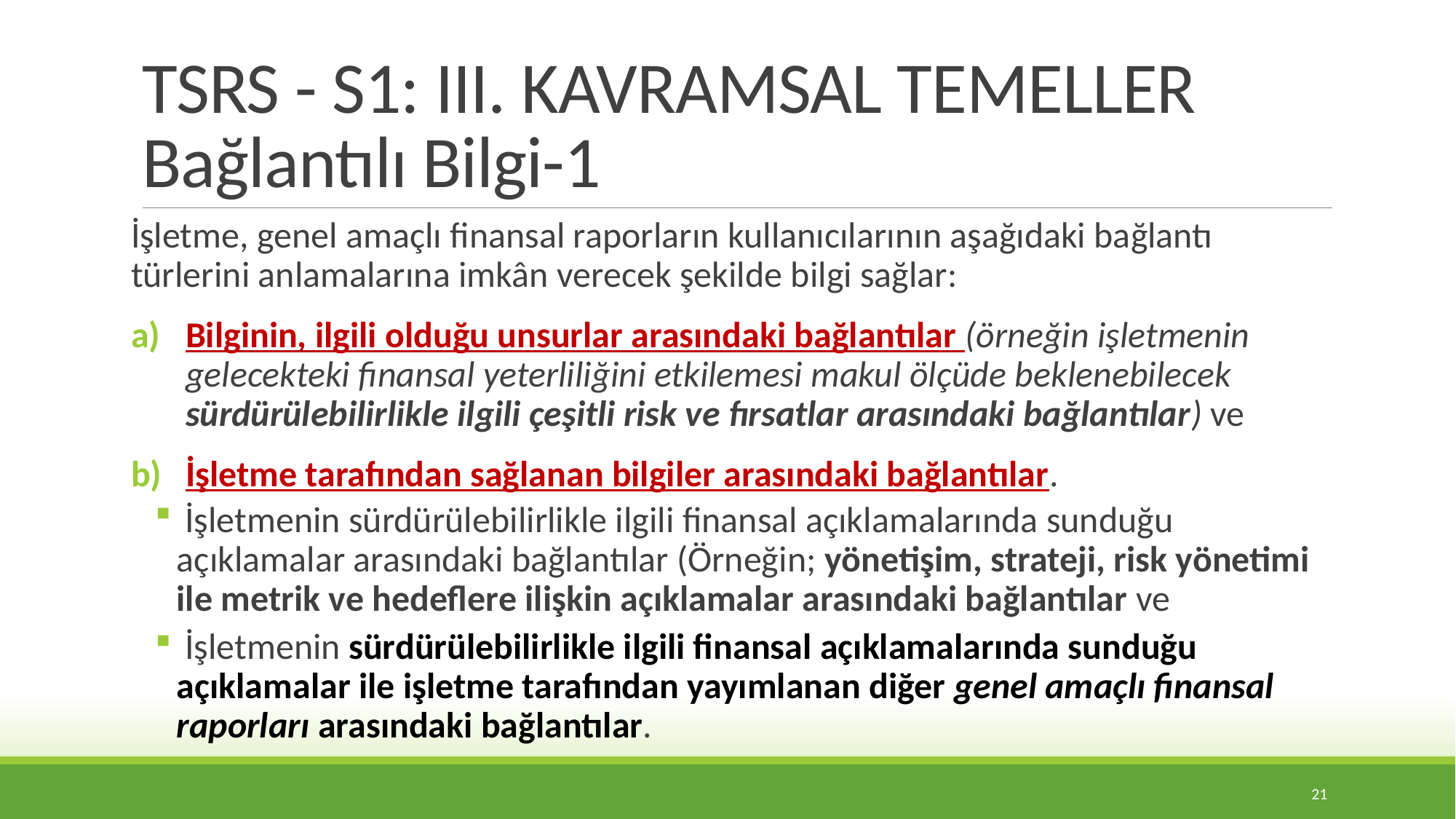

# TSRS - S1: III. KAVRAMSAL TEMELLER Bağlantılı Bilgi-1
İşletme, genel amaçlı finansal raporların kullanıcılarının aşağıdaki bağlantı türlerini anlamalarına imkân verecek şekilde bilgi sağlar:
Bilginin, ilgili olduğu unsurlar arasındaki bağlantılar (örneğin işletmenin gelecekteki finansal yeterliliğini etkilemesi makul ölçüde beklenebilecek sürdürülebilirlikle ilgili çeşitli risk ve fırsatlar arasındaki bağlantılar) ve
İşletme tarafından sağlanan bilgiler arasındaki bağlantılar.
 İşletmenin sürdürülebilirlikle ilgili finansal açıklamalarında sunduğu açıklamalar arasındaki bağlantılar (Örneğin; yönetişim, strateji, risk yönetimi ile metrik ve hedeflere ilişkin açıklamalar arasındaki bağlantılar ve
 İşletmenin sürdürülebilirlikle ilgili finansal açıklamalarında sunduğu açıklamalar ile işletme tarafından yayımlanan diğer genel amaçlı finansal raporları arasındaki bağlantılar.

21